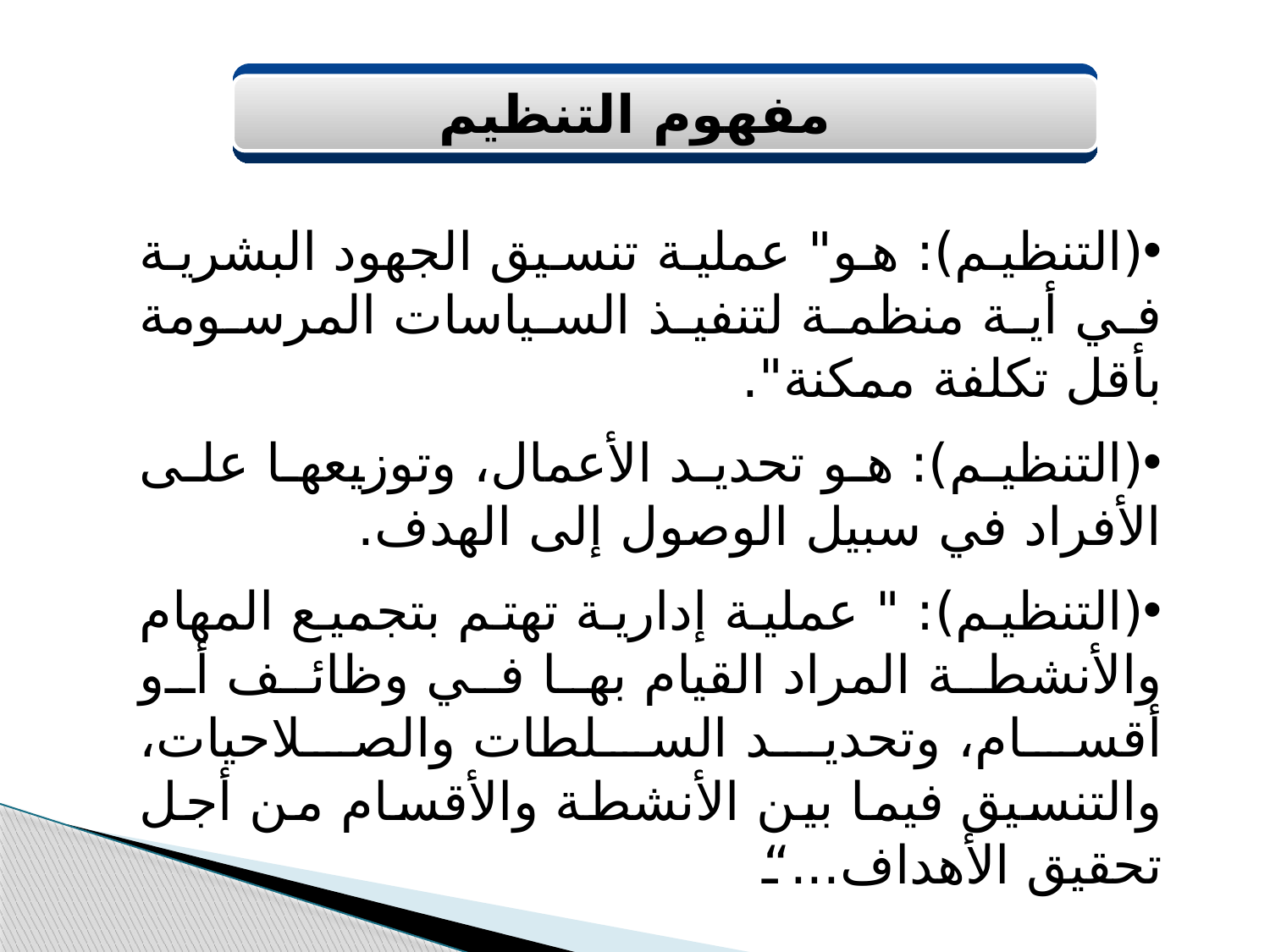

مفهوم التنظيم
(التنظيم): هو" عملية تنسيق الجهود البشرية في أية منظمة لتنفيذ السياسات المرسومة بأقل تكلفة ممكنة".
(التنظيم): هو تحديد الأعمال، وتوزيعها على الأفراد في سبيل الوصول إلى الهدف.
(التنظيم): " عملية إدارية تهتم بتجميع المهام والأنشطة المراد القيام بها في وظائف أو أقسام، وتحديد السلطات والصلاحيات، والتنسيق فيما بين الأنشطة والأقسام من أجل تحقيق الأهداف...“